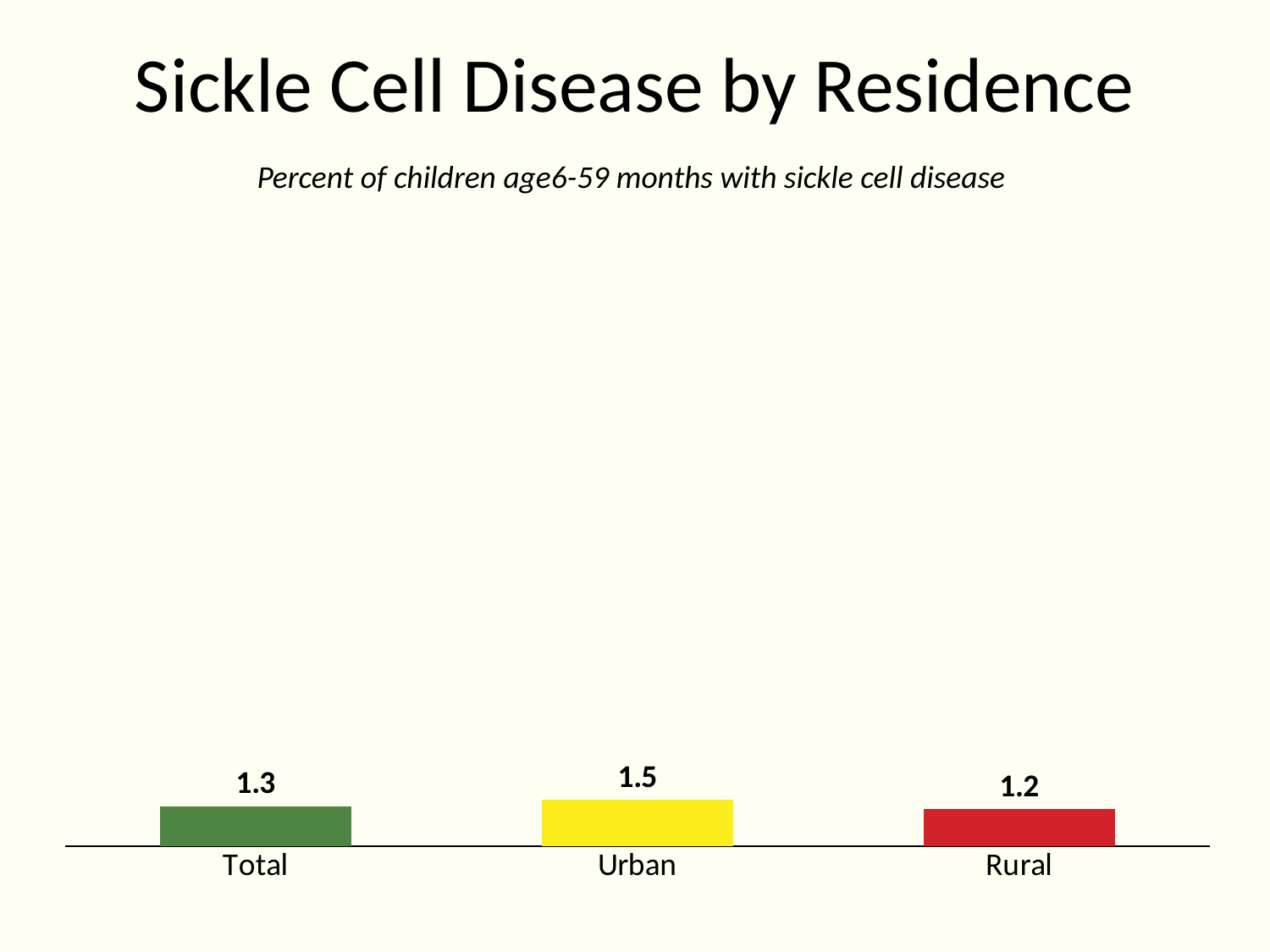

# Sickle Cell Disease by Residence
Percent of children age6-59 months with sickle cell disease

### Chart

| Category | Series 1 |
|---|---|
| Total | 1.3 |
| Urban | 1.5 |
| Rural | 1.2 |